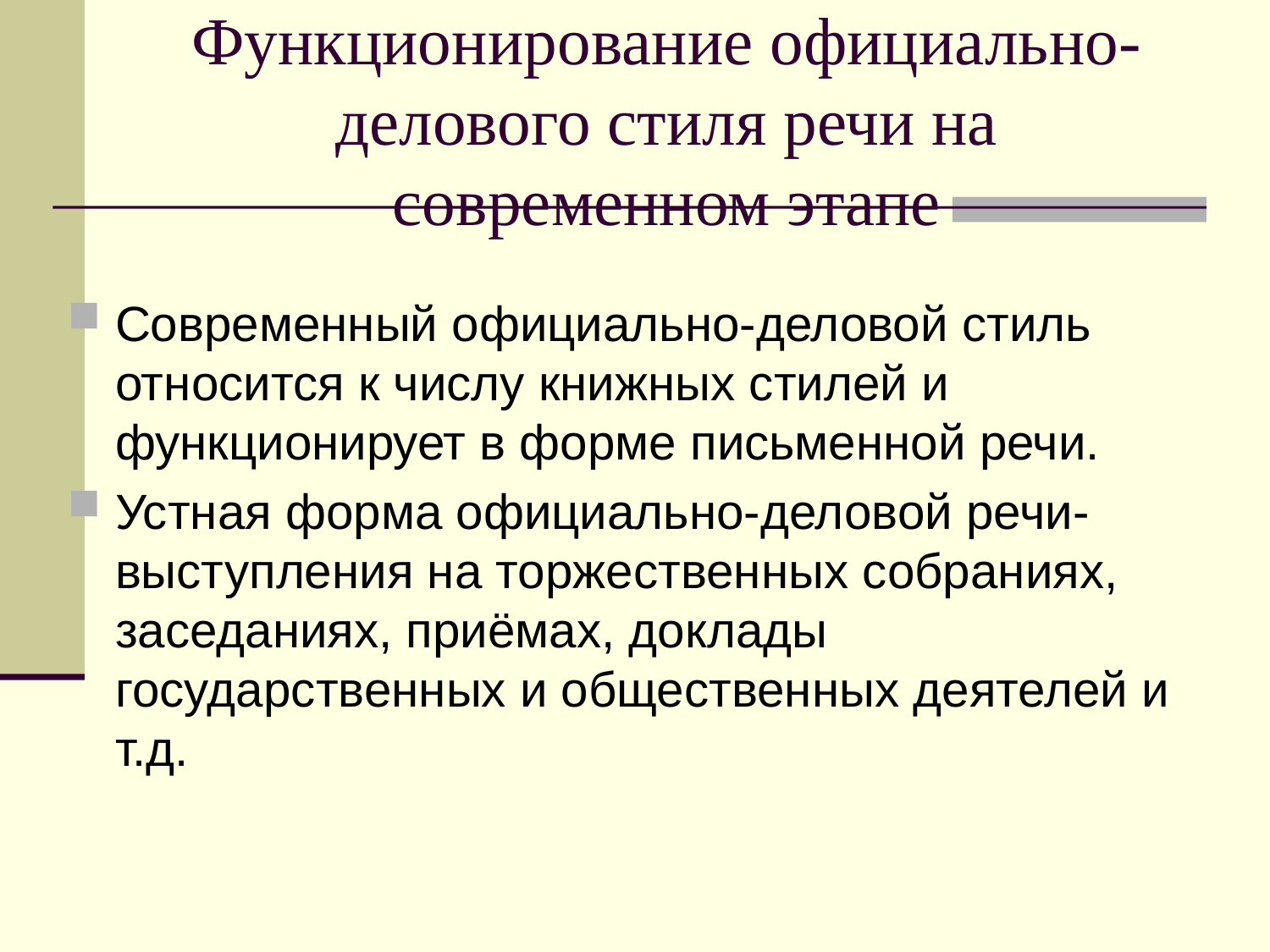

# Функционирование официально-делового стиля речи на современном этапе
Современный официально-деловой стиль относится к числу книжных стилей и функционирует в форме письменной речи.
Устная форма официально-деловой речи- выступления на торжественных собраниях, заседаниях, приёмах, доклады государственных и общественных деятелей и т.д.